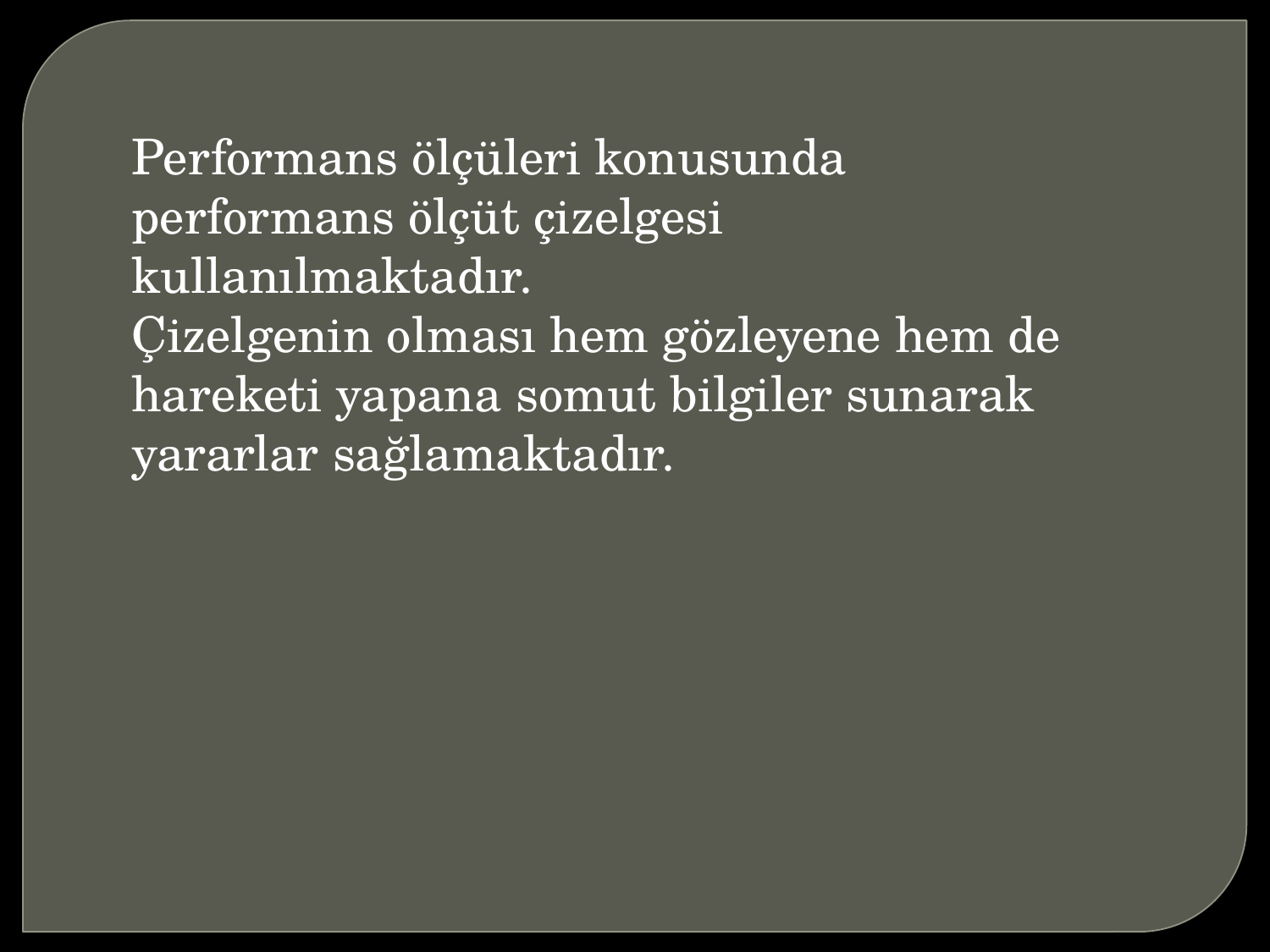

Performans ölçüleri konusunda performans ölçüt çizelgesi kullanılmaktadır.
Çizelgenin olması hem gözleyene hem de hareketi yapana somut bilgiler sunarak yararlar sağlamaktadır.